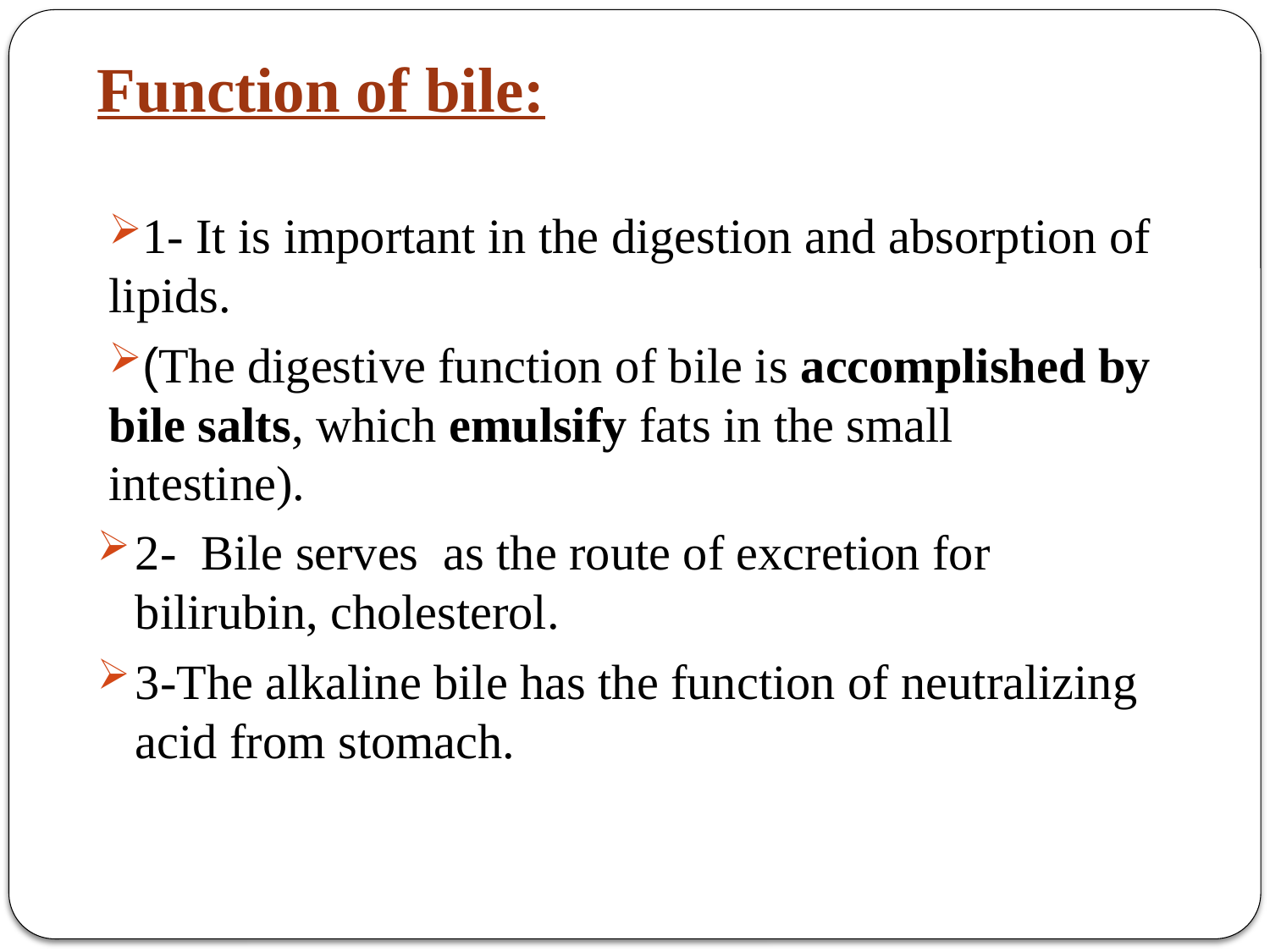

Function of bile:

1- It is important in the digestion and absorption of lipids.
(The digestive function of bile is accomplished by bile salts, which emulsify fats in the small intestine).
2-  Bile serves  as the route of excretion for  bilirubin, cholesterol.
3-The alkaline bile has the function of neutralizing  acid from stomach.